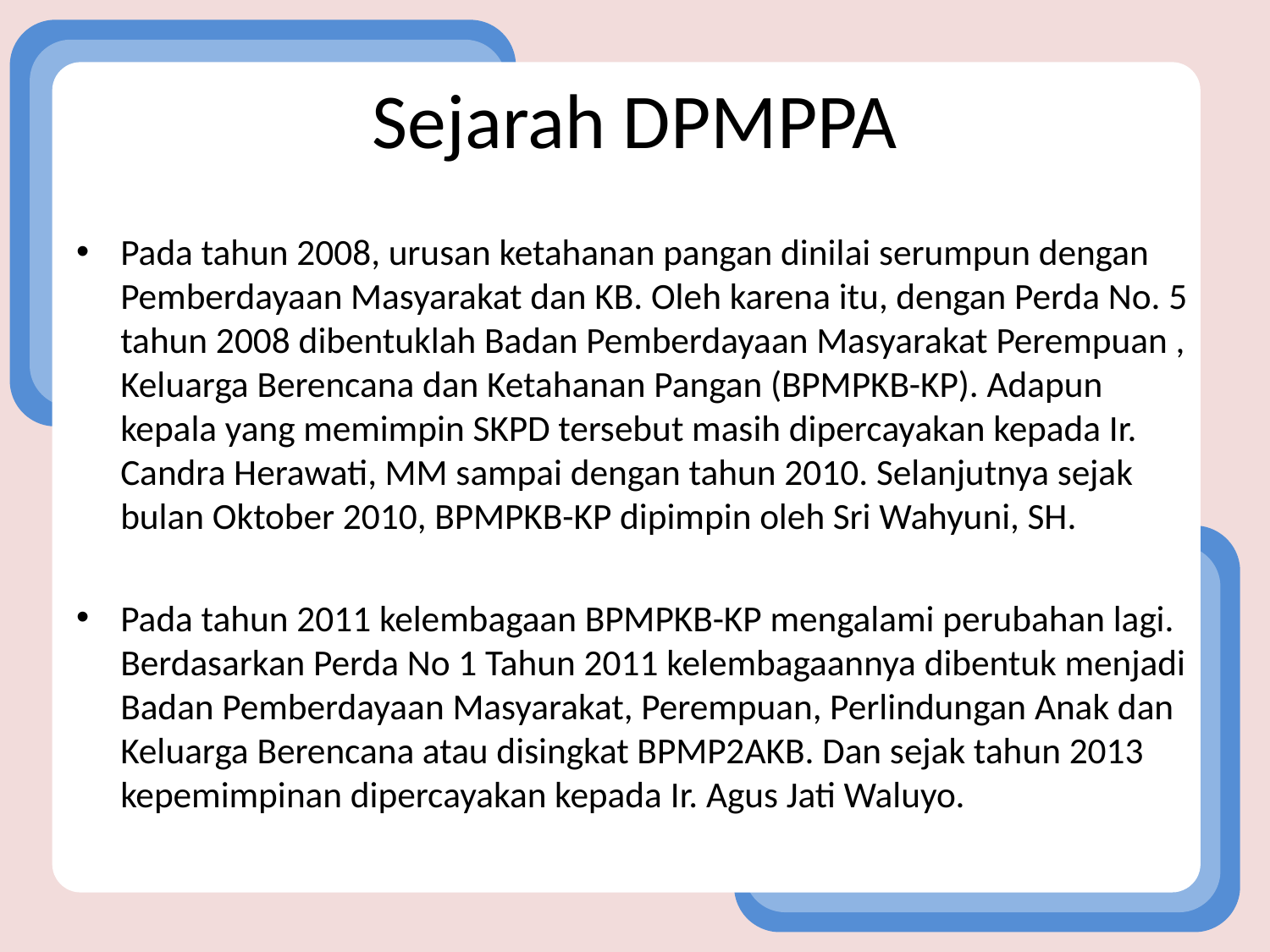

# Sejarah DPMPPA
Pada tahun 2008, urusan ketahanan pangan dinilai serumpun dengan Pemberdayaan Masyarakat dan KB. Oleh karena itu, dengan Perda No. 5 tahun 2008 dibentuklah Badan Pemberdayaan Masyarakat Perempuan , Keluarga Berencana dan Ketahanan Pangan (BPMPKB-KP). Adapun kepala yang memimpin SKPD tersebut masih dipercayakan kepada Ir. Candra Herawati, MM sampai dengan tahun 2010. Selanjutnya sejak bulan Oktober 2010, BPMPKB-KP dipimpin oleh Sri Wahyuni, SH.

Pada tahun 2011 kelembagaan BPMPKB-KP mengalami perubahan lagi. Berdasarkan Perda No 1 Tahun 2011 kelembagaannya dibentuk menjadi Badan Pemberdayaan Masyarakat, Perempuan, Perlindungan Anak dan Keluarga Berencana atau disingkat BPMP2AKB. Dan sejak tahun 2013 kepemimpinan dipercayakan kepada Ir. Agus Jati Waluyo.